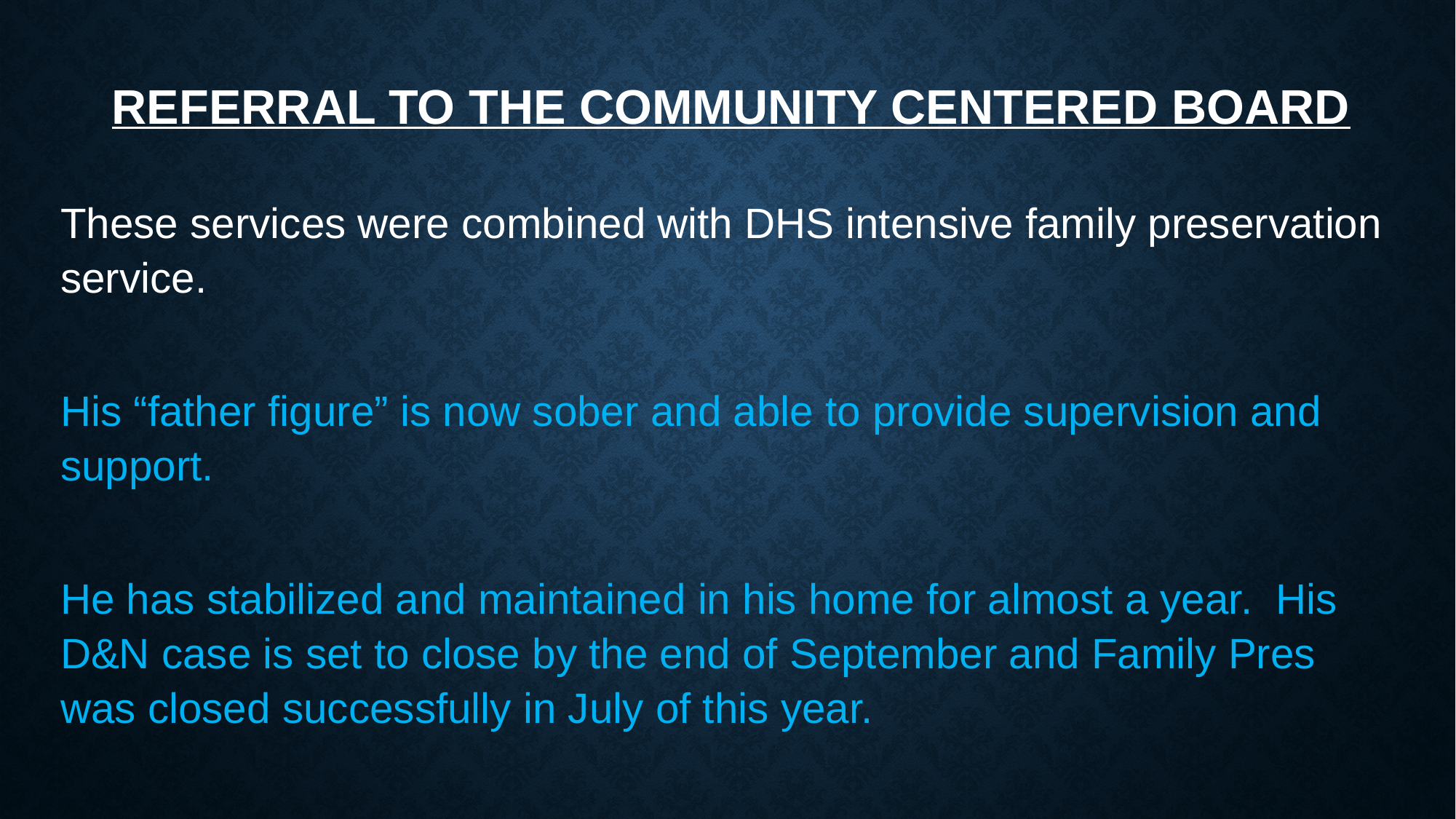

REFERRAL TO THE COMMUNITY CENTERED BOARD

These services were combined with DHS intensive family preservation service.

His “father figure” is now sober and able to provide supervision and support.

He has stabilized and maintained in his home for almost a year.  His D&N case is set to close by the end of September and Family Pres was closed successfully in July of this year.